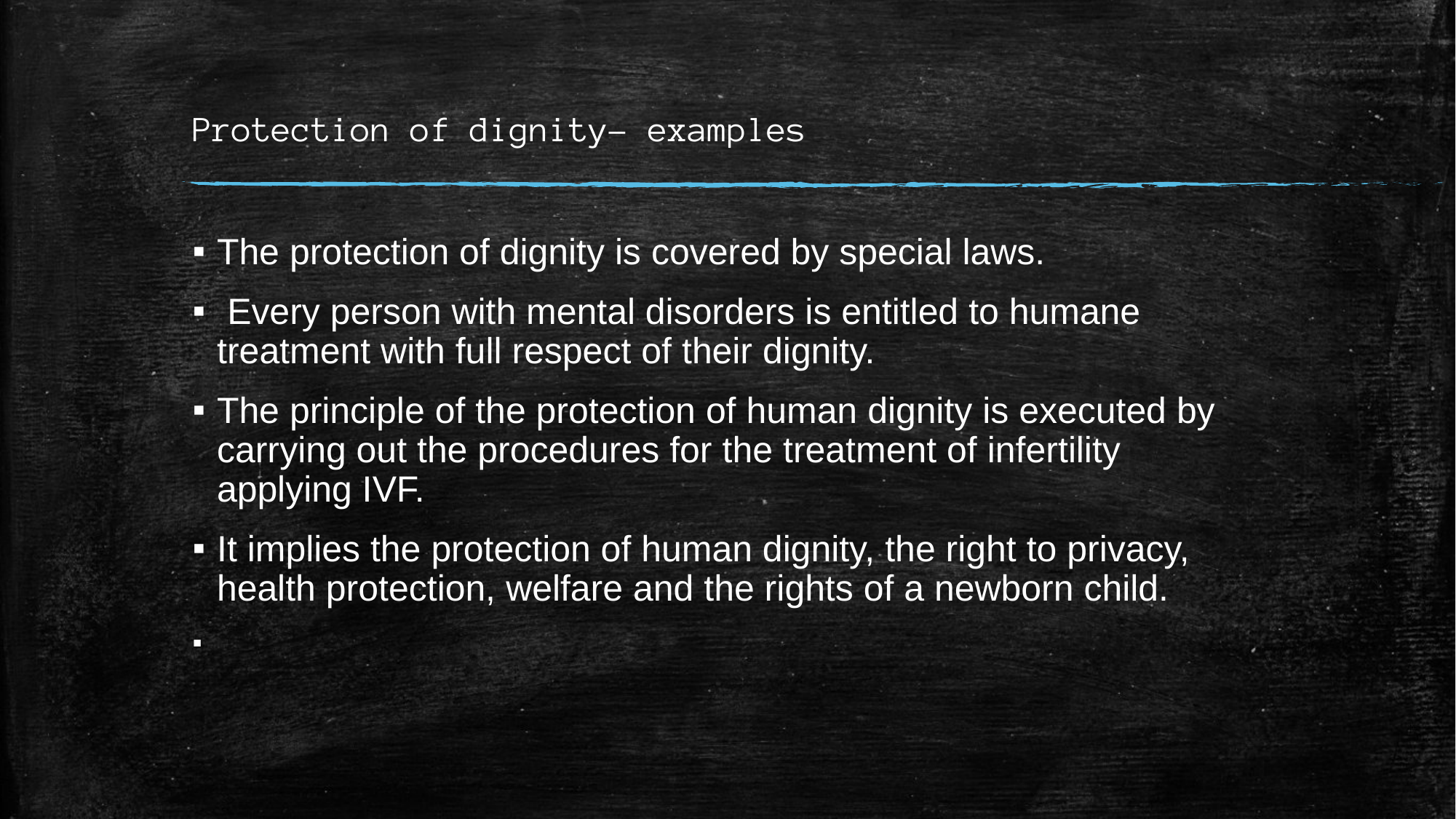

# Protection of dignity- examples
The protection of dignity is covered by special laws.
 Every person with mental disorders is entitled to humane treatment with full respect of their dignity.
The principle of the protection of human dignity is executed by carrying out the procedures for the treatment of infertility applying IVF.
It implies the protection of human dignity, the right to privacy, health protection, welfare and the rights of a newborn child.